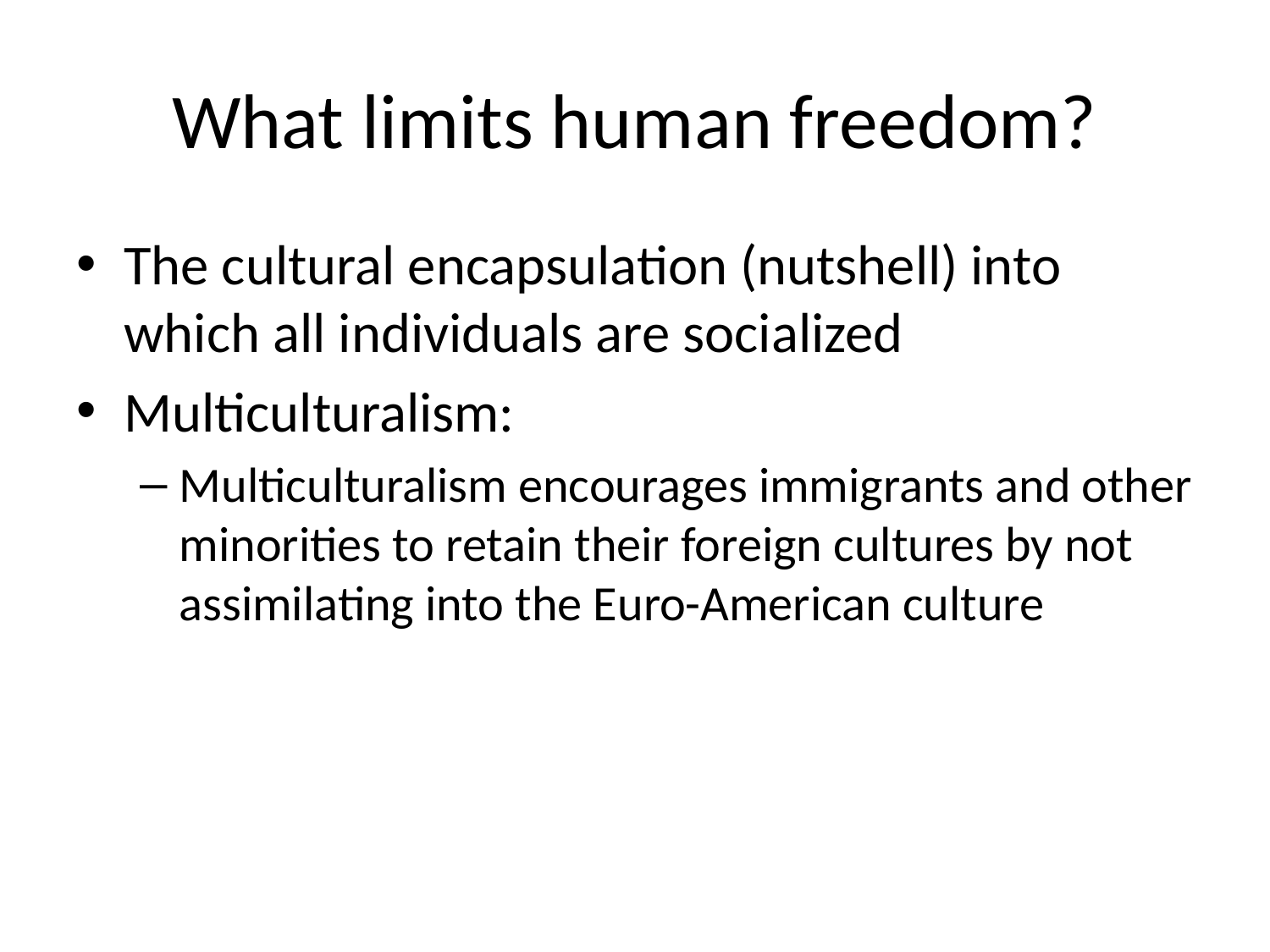

# What limits human freedom?
The cultural encapsulation (nutshell) into which all individuals are socialized
Multiculturalism:
Multiculturalism encourages immigrants and other minorities to retain their foreign cultures by not assimilating into the Euro-American culture